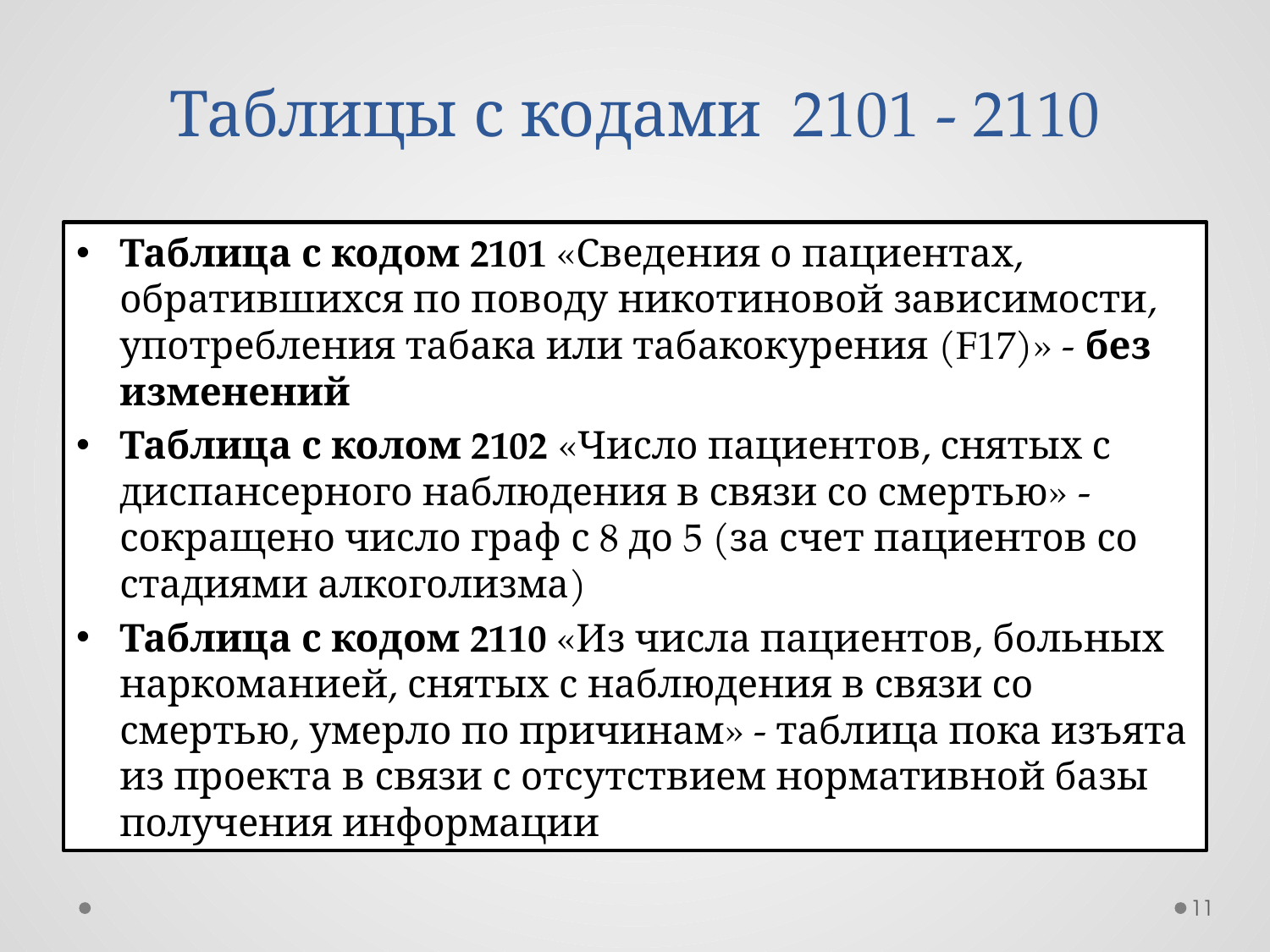

# Таблицы с кодами  2101 - 2110
Таблица с кодом 2101 «Сведения о пациентах, обратившихся по поводу никотиновой зависимости, употребления табака или табакокурения (F17)» - без  изменений
Таблица с колом 2102 «Число пациентов, снятых с диспансерного наблюдения в связи со смертью» - сокращено число граф с 8 до 5 (за счет пациентов со стадиями алкоголизма)
Таблица с кодом 2110 «Из числа пациентов, больных наркоманией, снятых с наблюдения в связи со смертью, умерло по причинам» - таблица пока изъята из проекта в связи с отсутствием нормативной базы получения информации

11